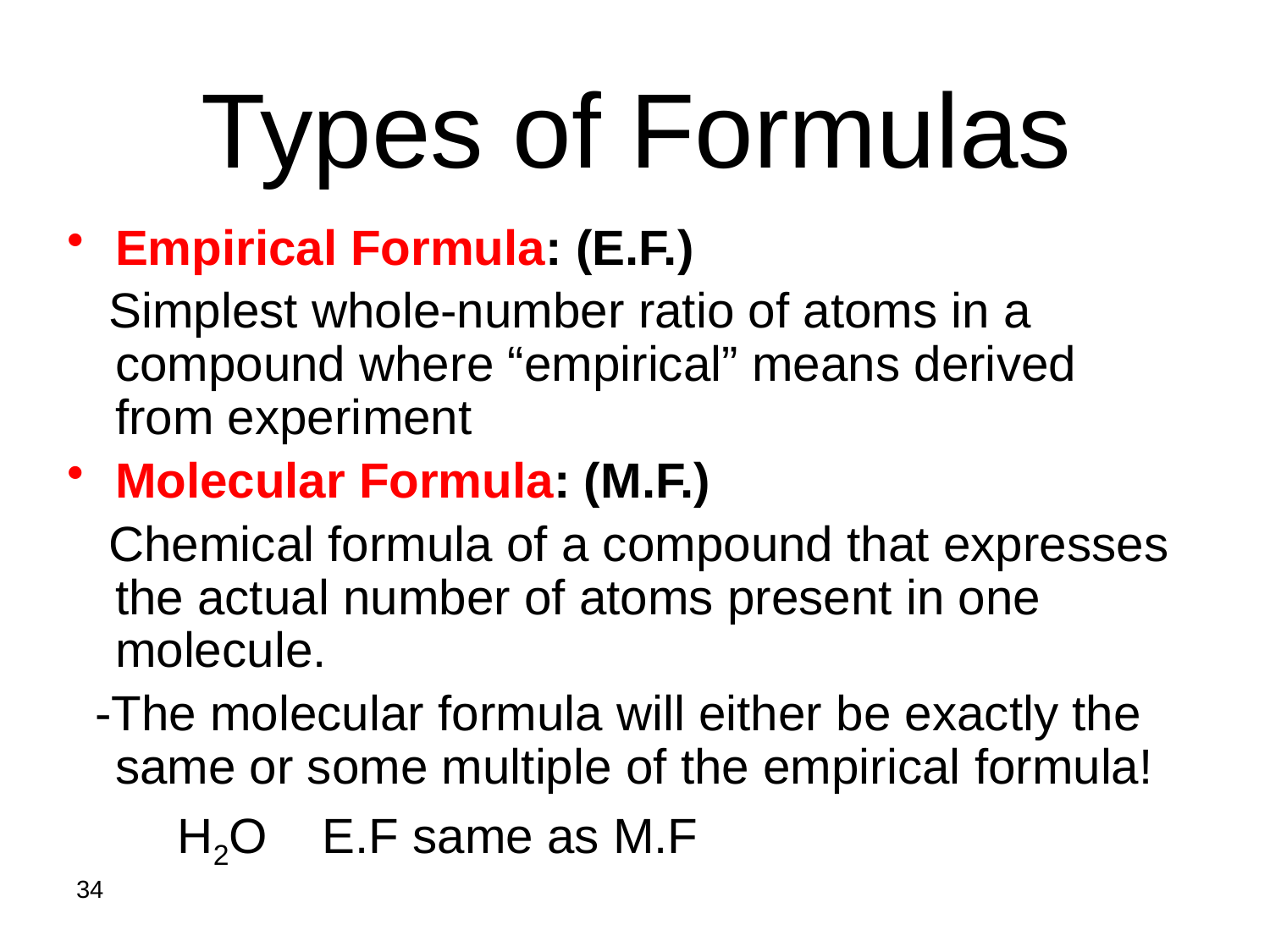

# Types of Formulas
Empirical Formula: (E.F.)
   Simplest whole-number ratio of atoms in a compound where “empirical” means derived from experiment
Molecular Formula: (M.F.)
   Chemical formula of a compound that expresses the actual number of atoms present in one molecule.
  -The molecular formula will either be exactly the same or some multiple of the empirical formula!
        H2O    E.F same as M.F
34